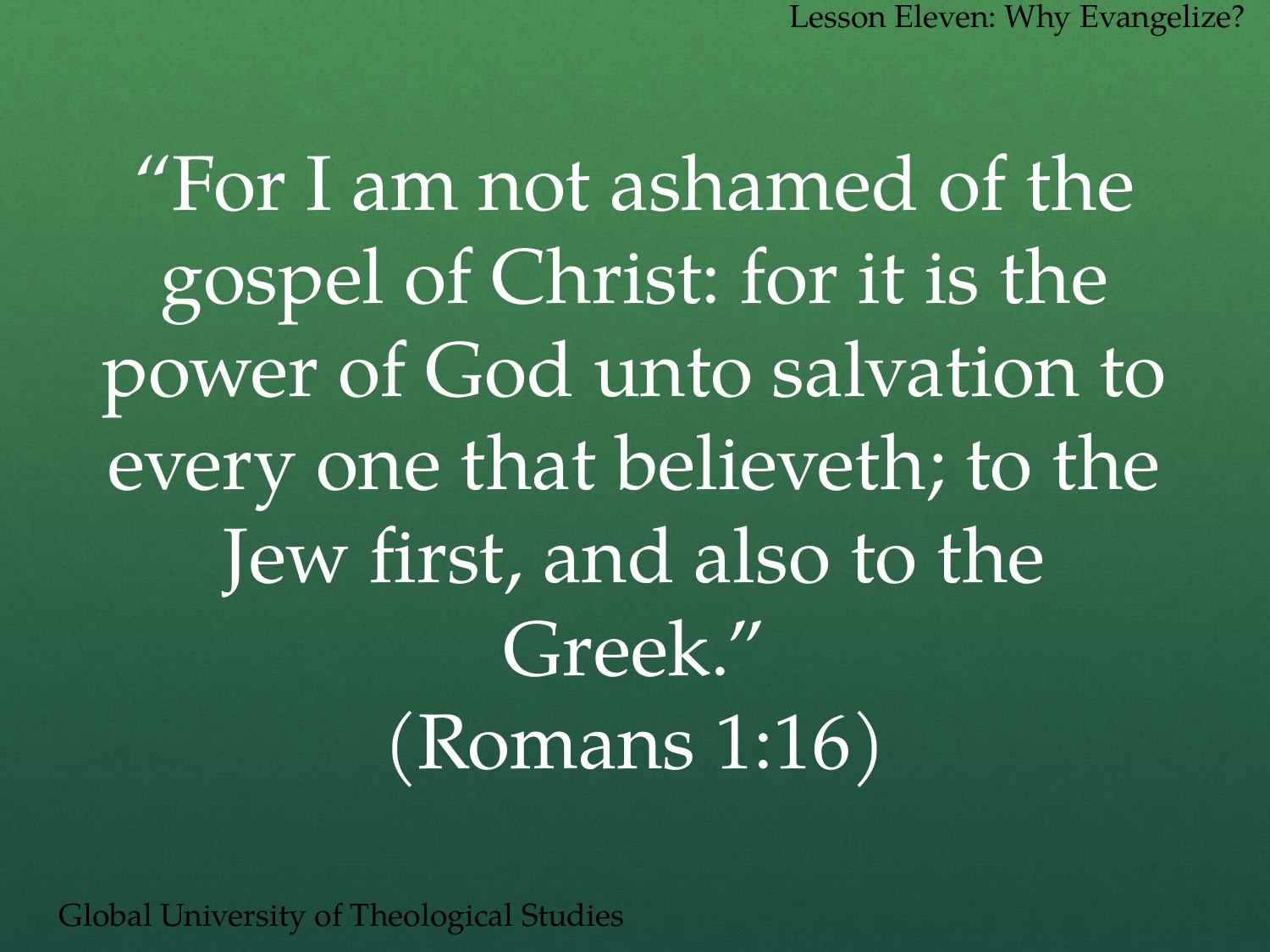

Lesson Eleven: Why Evangelize?

“For I am not ashamed of the gospel of Christ: for it is the power of God unto salvation to every one that believeth; to the Jew first, and also to the Greek.”
(Romans 1:16)
Global University of Theological Studies